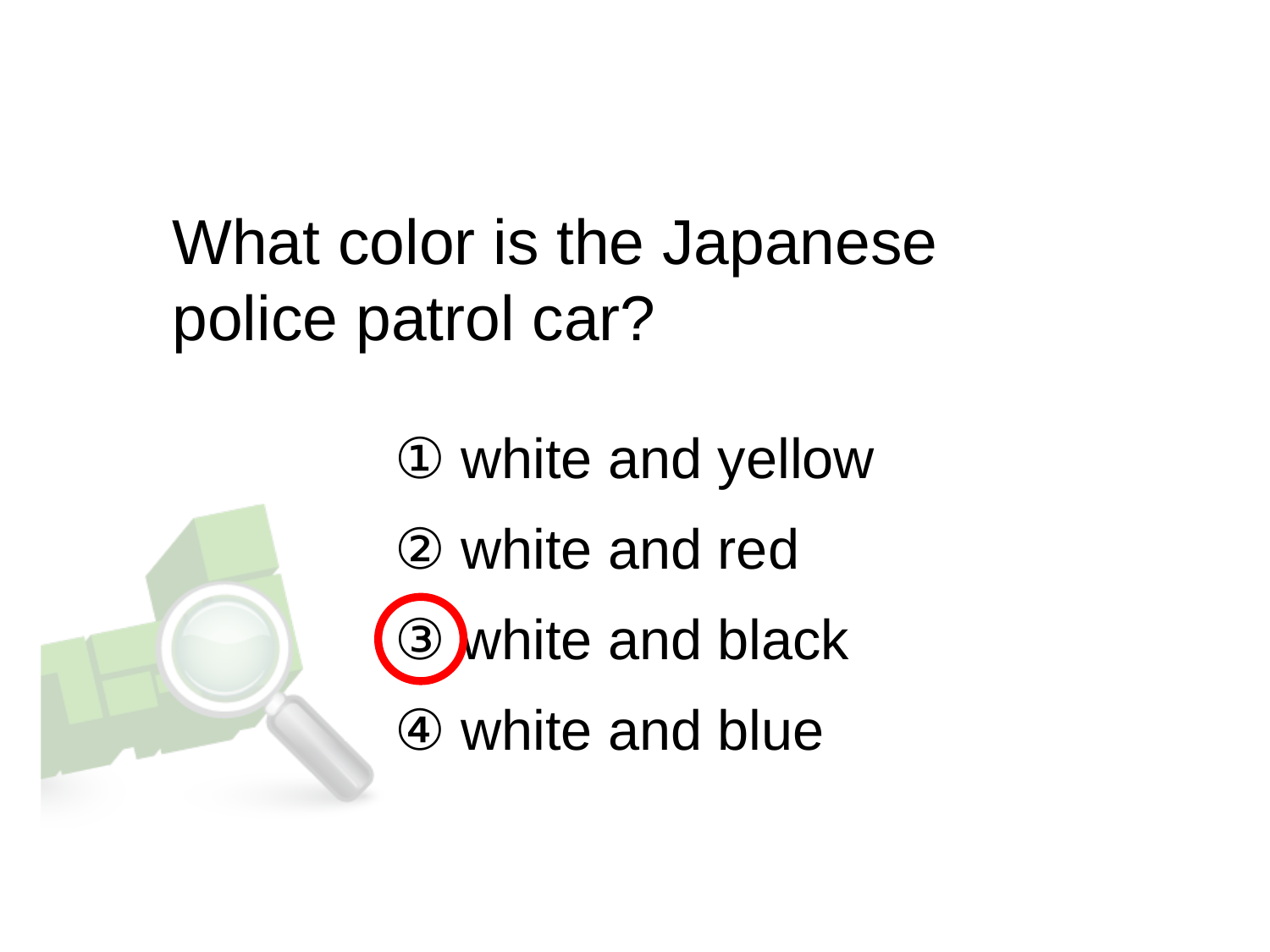

# What color is the Japanese police patrol car?
① white and yellow
② white and red
③ white and black
④ white and blue